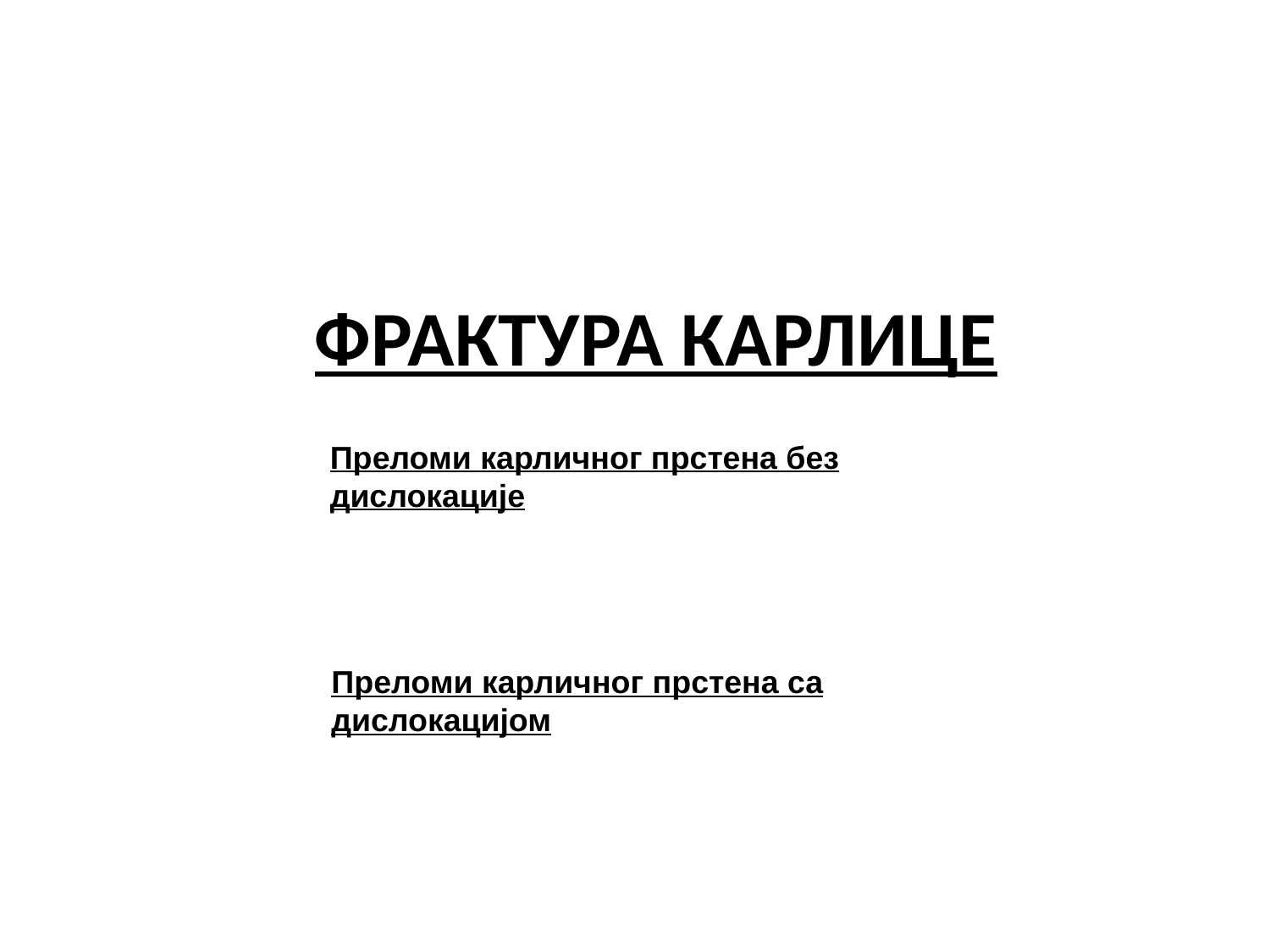

# ФРАКТУРА КАРЛИЦЕ
Преломи карличног прстена без дислокације
Преломи карличног прстена са дислокацијом